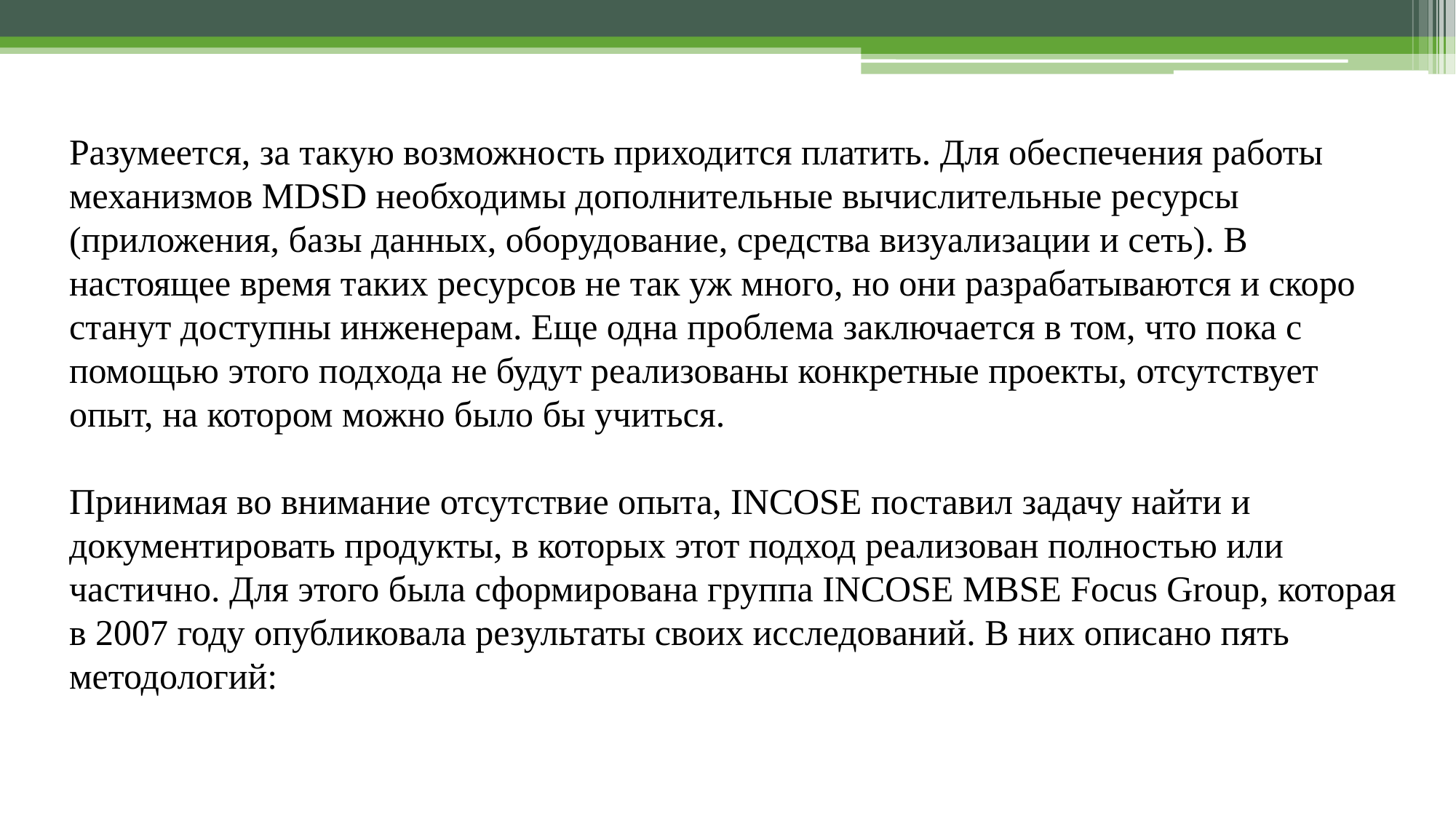

Разумеется, за такую возможность приходится платить. Для обеспечения работы механизмов MDSD необходимы дополнительные вычислительные ресурсы (приложения, базы данных, оборудование, средства визуализации и сеть). В настоящее время таких ресурсов не так уж много, но они разрабатываются и скоро станут доступны инженерам. Еще одна проблема заключается в том, что пока с помощью этого подхода не будут реализованы конкретные проекты, отсутствует опыт, на котором можно было бы учиться.

Принимая во внимание отсутствие опыта, INCOSE поставил задачу найти и документировать продукты, в которых этот подход реализован полностью или частично. Для этого была сформирована группа INCOSE MBSE Focus Group, которая в 2007 году опубликовала результаты своих исследований. В них описано пять методологий: